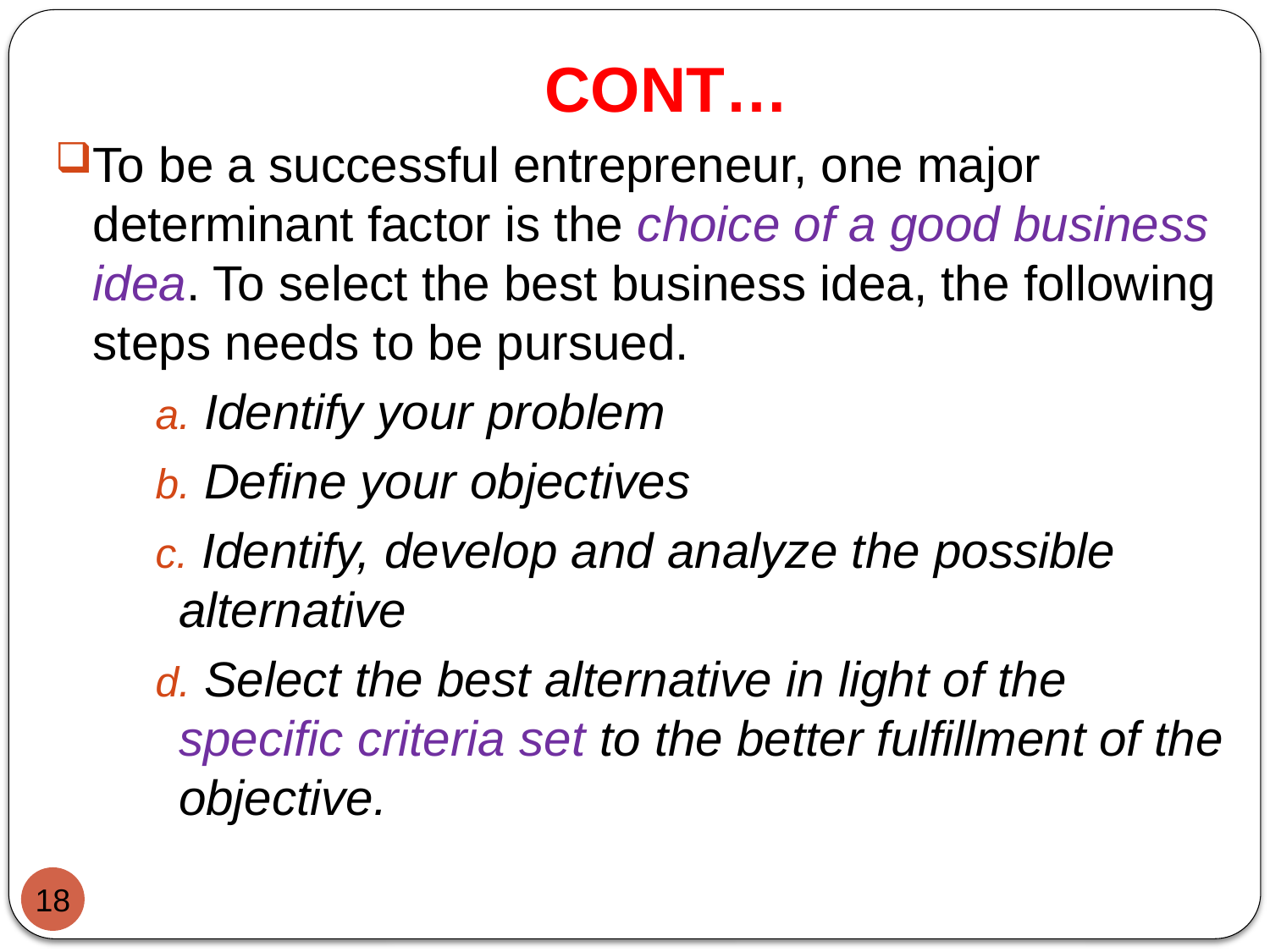

# CONT…
To be a successful entrepreneur, one major determinant factor is the choice of a good business idea. To select the best business idea, the following steps needs to be pursued.
 Identify your problem
 Define your objectives
 Identify, develop and analyze the possible alternative
 Select the best alternative in light of the specific criteria set to the better fulfillment of the objective.

18